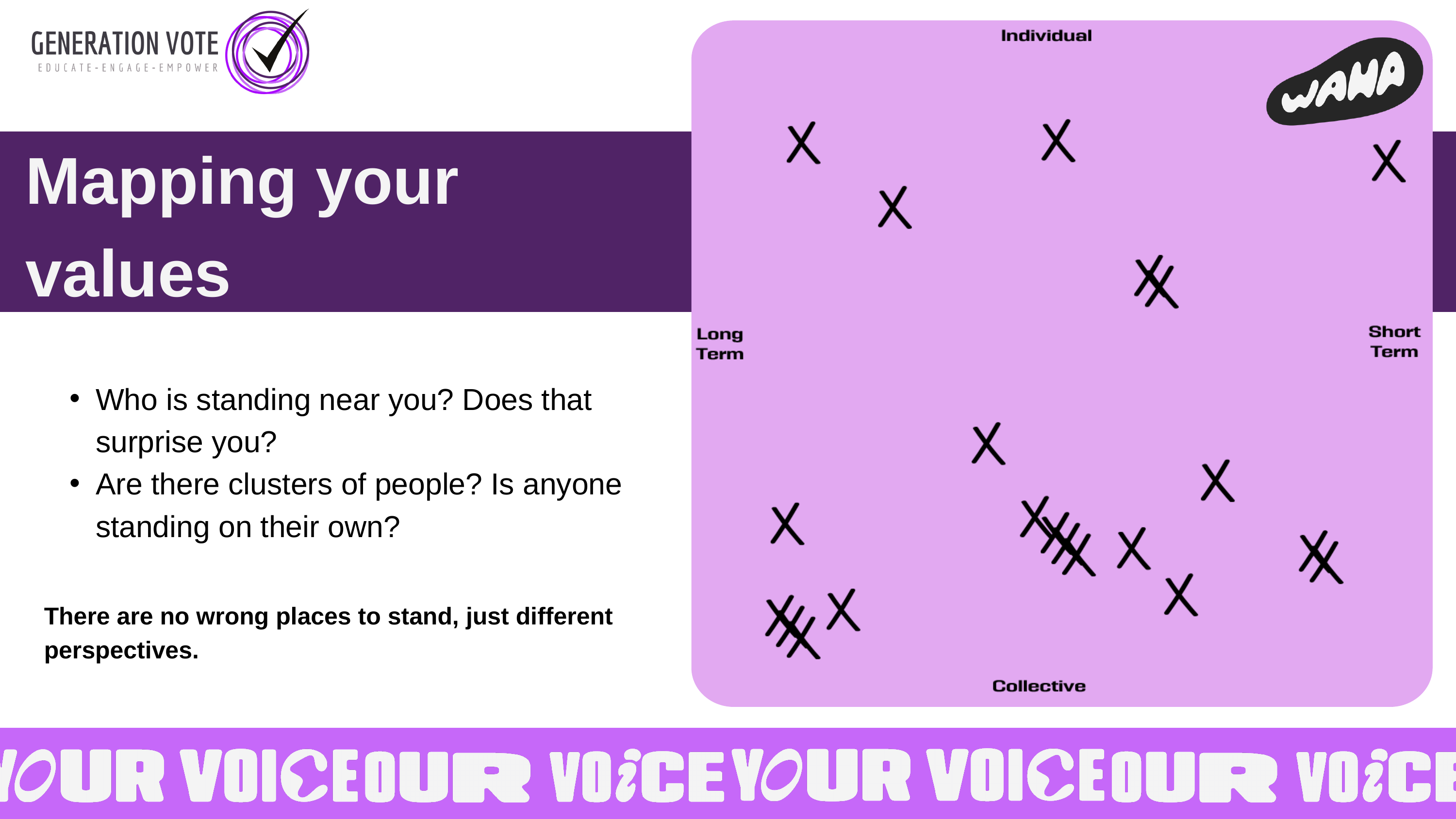

Mapping your
values

Who is standing near you? Does that surprise you?
Are there clusters of people? Is anyone standing on their own?

There are no wrong places to stand, just different perspectives.